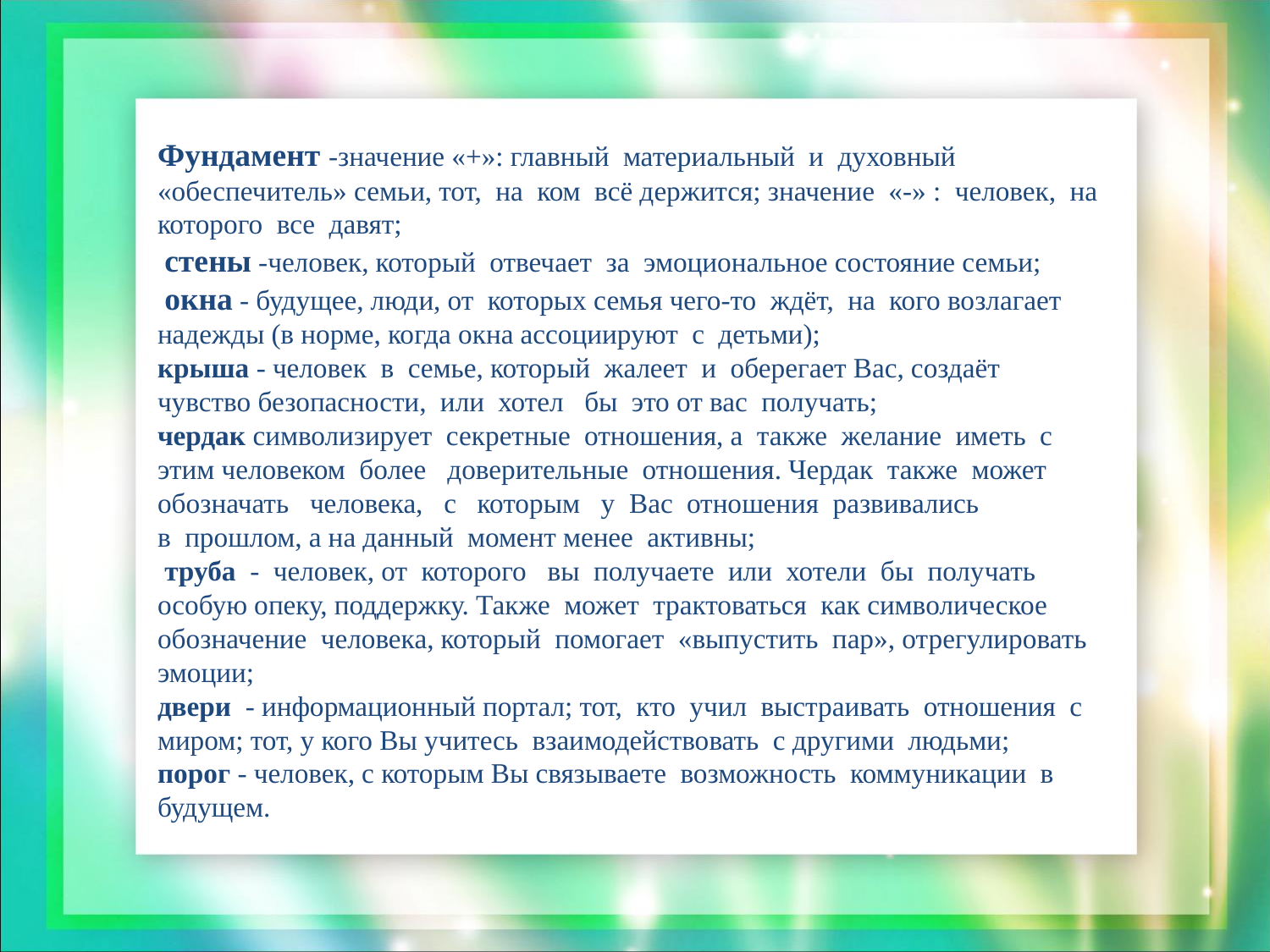

Фундамент -значение «+»: главный  материальный  и  духовный «обеспечитель» семьи, тот,  на  ком  всё держится; значение  «-» :  человек,  на которого  все  давят;
 стены -человек, который  отвечает  за  эмоциональное состояние семьи;
 окна - будущее, люди, от  которых семья чего-то  ждёт,  на  кого возлагает надежды (в норме, когда окна ассоциируют  с  детьми);
крыша - человек  в  семье, который  жалеет  и  оберегает Вас, создаёт чувство безопасности,  или  хотел   бы  это от вас  получать;
чердак символизирует  секретные  отношения, а  также  желание  иметь  с  этим человеком  более   доверительные  отношения. Чердак  также  может обозначать   человека,   с   которым   у  Вас  отношения  развивались в  прошлом, а на данный  момент менее  активны;
 труба  -  человек, от  которого   вы  получаете  или  хотели  бы  получать особую опеку, поддержку. Также  может  трактоваться  как символическое обозначение  человека, который  помогает  «выпустить  пар», отрегулировать эмоции;
двери  - информационный портал; тот,  кто  учил  выстраивать  отношения  с миром; тот, у кого Вы учитесь  взаимодействовать  с другими  людьми;
порог - человек, с которым Вы связываете  возможность  коммуникации  в будущем.